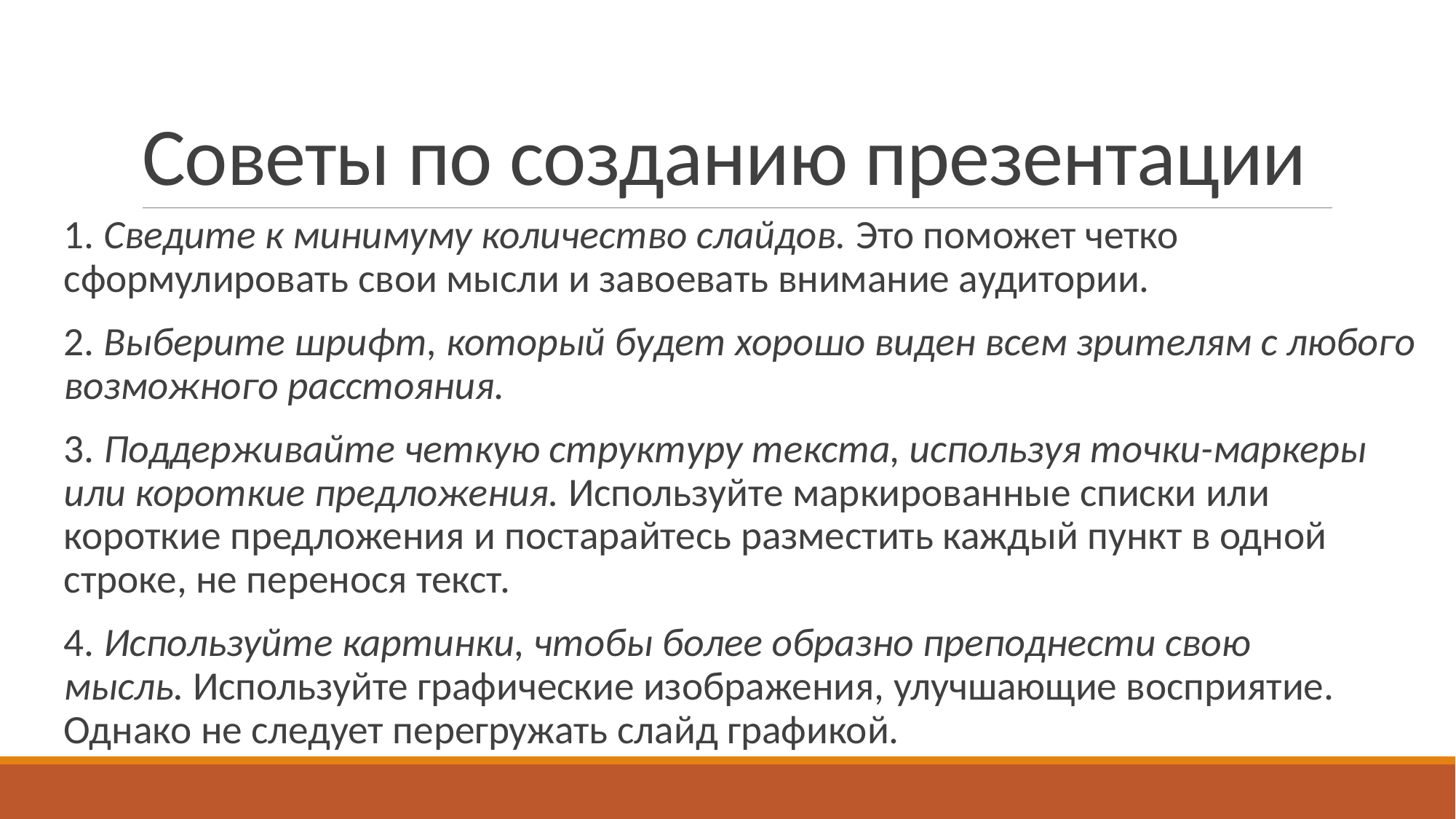

# Советы по созданию презентации
1. Сведите к минимуму количество слайдов. Это поможет четко сформулировать свои мысли и завоевать внимание аудитории.
2. Выберите шрифт, который будет хорошо виден всем зрителям с любого возможного расстояния.
3. Поддерживайте четкую структуру текста, используя точки-маркеры или короткие предложения. Используйте маркированные списки или короткие предложения и постарайтесь разместить каждый пункт в одной строке, не перенося текст.
4. Используйте картинки, чтобы более образно преподнести свою мысль. Используйте графические изображения, улучшающие восприятие. Однако не следует перегружать слайд графикой.